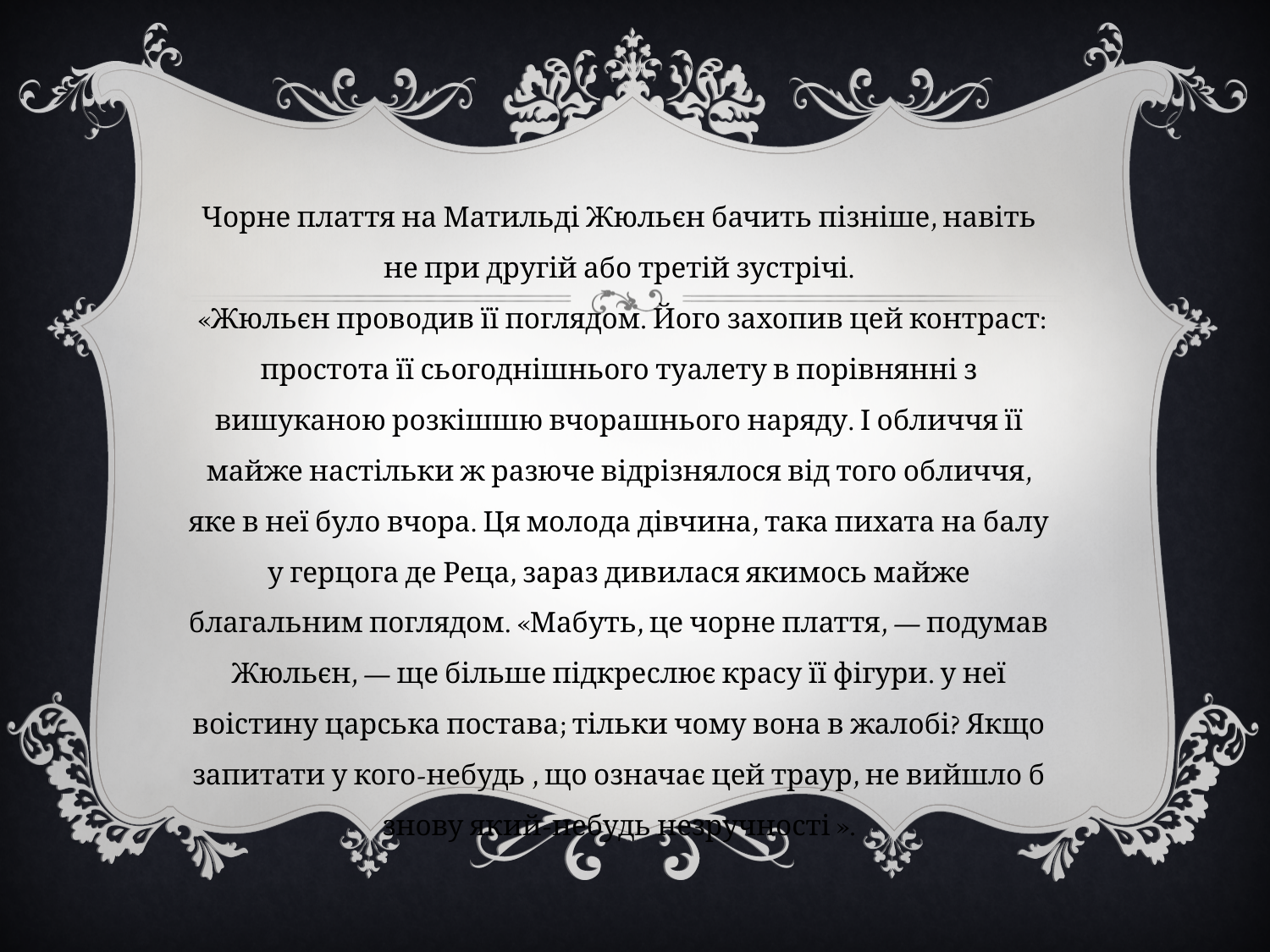

Чорне плаття на Матильді Жюльєн бачить пізніше, навіть не при другій або третій зустрічі.
 «Жюльєн проводив її поглядом. Його захопив цей контраст: простота її сьогоднішнього туалету в порівнянні з вишуканою розкішшю вчорашнього наряду. І обличчя її майже настільки ж разюче відрізнялося від того обличчя, яке в неї було вчора. Ця молода дівчина, така пихата на балу у герцога де Реца, зараз дивилася якимось майже благальним поглядом. «Мабуть, це чорне плаття, — подумав Жюльєн, — ще більше підкреслює красу її фігури. у неї воістину царська постава; тільки чому вона в жалобі? Якщо запитати у кого-небудь , що означає цей траур, не вийшло б знову який-небудь незручності ».
#